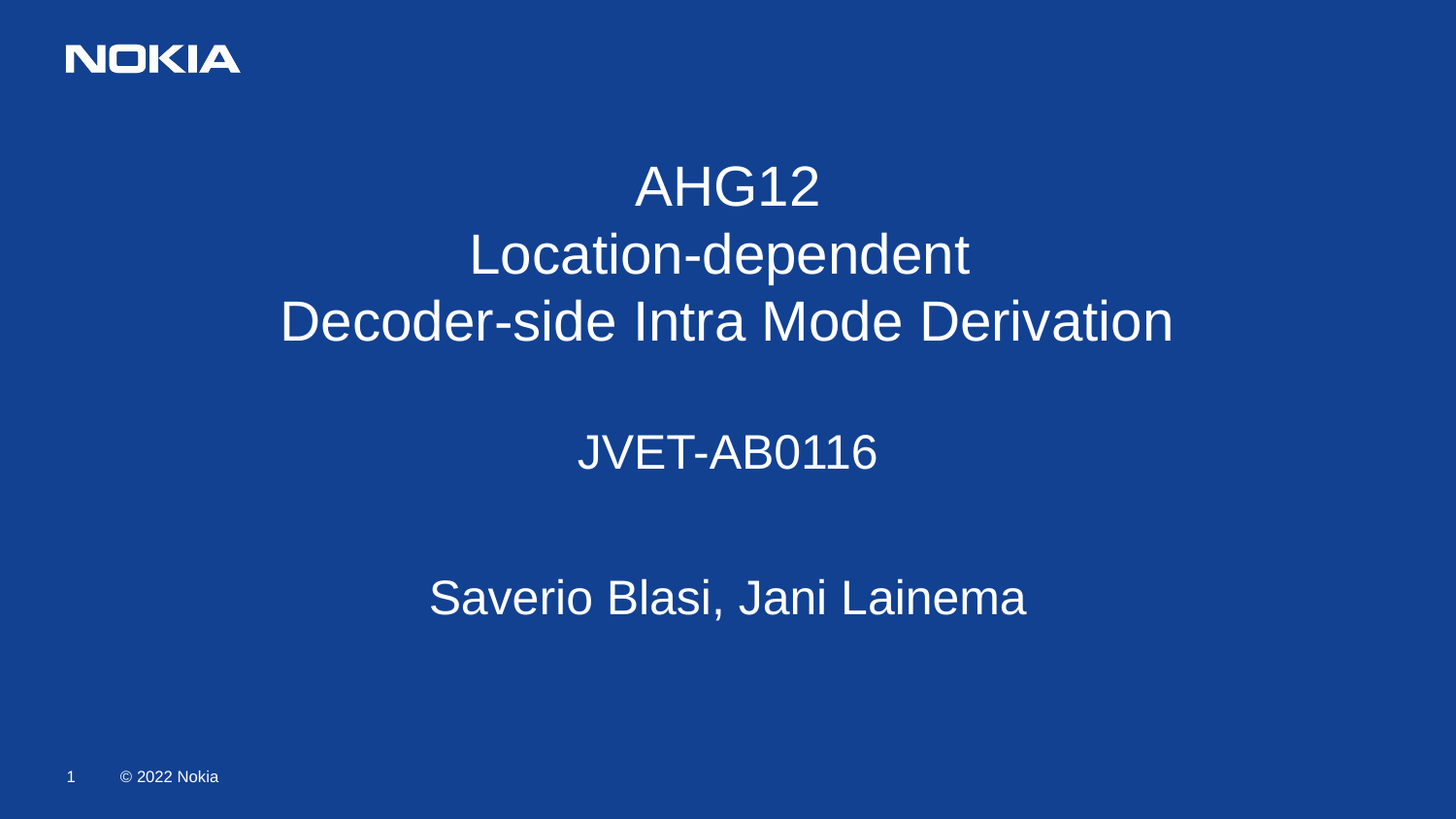

# AHG12 Location-dependent Decoder-side Intra Mode Derivation JVET-AB0116
Saverio Blasi, Jani Lainema